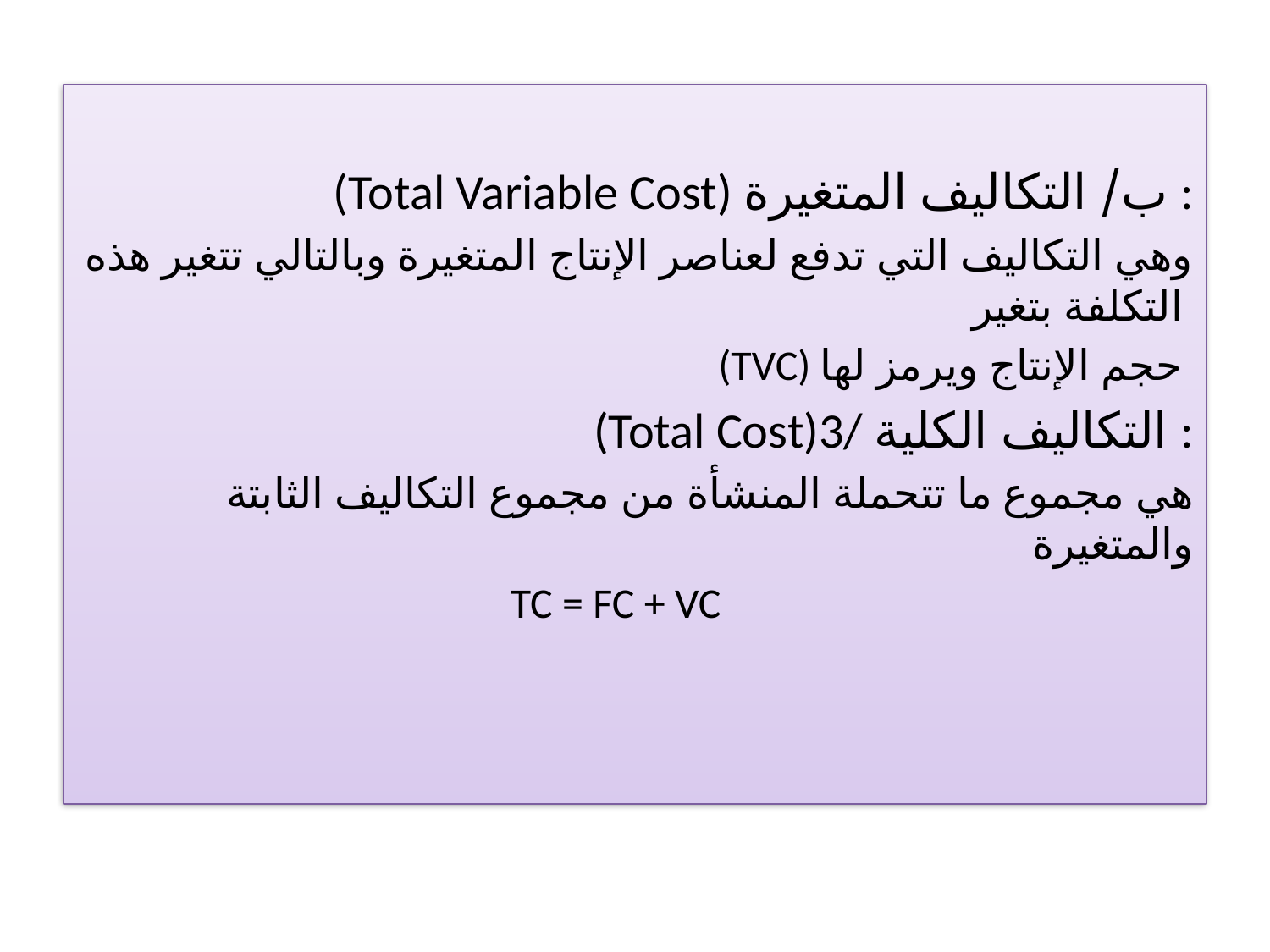

(Total Variable Cost) ب/ التكاليف المتغيرة :
وهي التكاليف التي تدفع لعناصر الإنتاج المتغيرة وبالتالي تتغير هذه التكلفة بتغير
(TVC) حجم الإنتاج ويرمز لها
(Total Cost)3/ التكاليف الكلية :
هي مجموع ما تتحملة المنشأة من مجموع التكاليف الثابتة والمتغيرة
TC = FC + VC